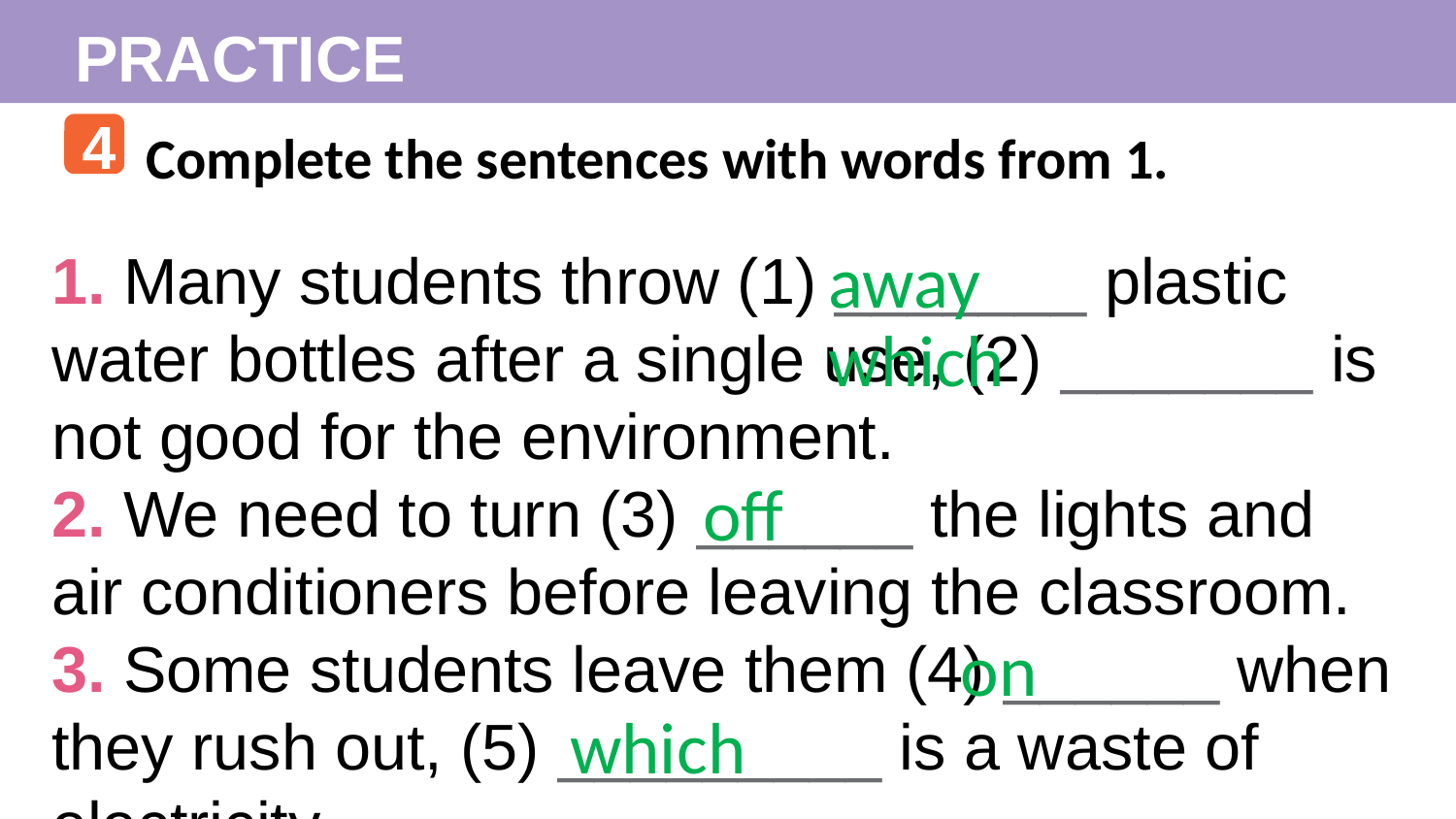

PRACTICE
4

Complete the sentences with words from 1.
away
1. Many students throw (1) _______ plastic water bottles after a single use, (2) _______ is not good for the environment.
2. We need to turn (3) ______ the lights and air conditioners before leaving the classroom.
3. Some students leave them (4) ______ when they rush out, (5) _________ is a waste of electricity.
which
off
on
which